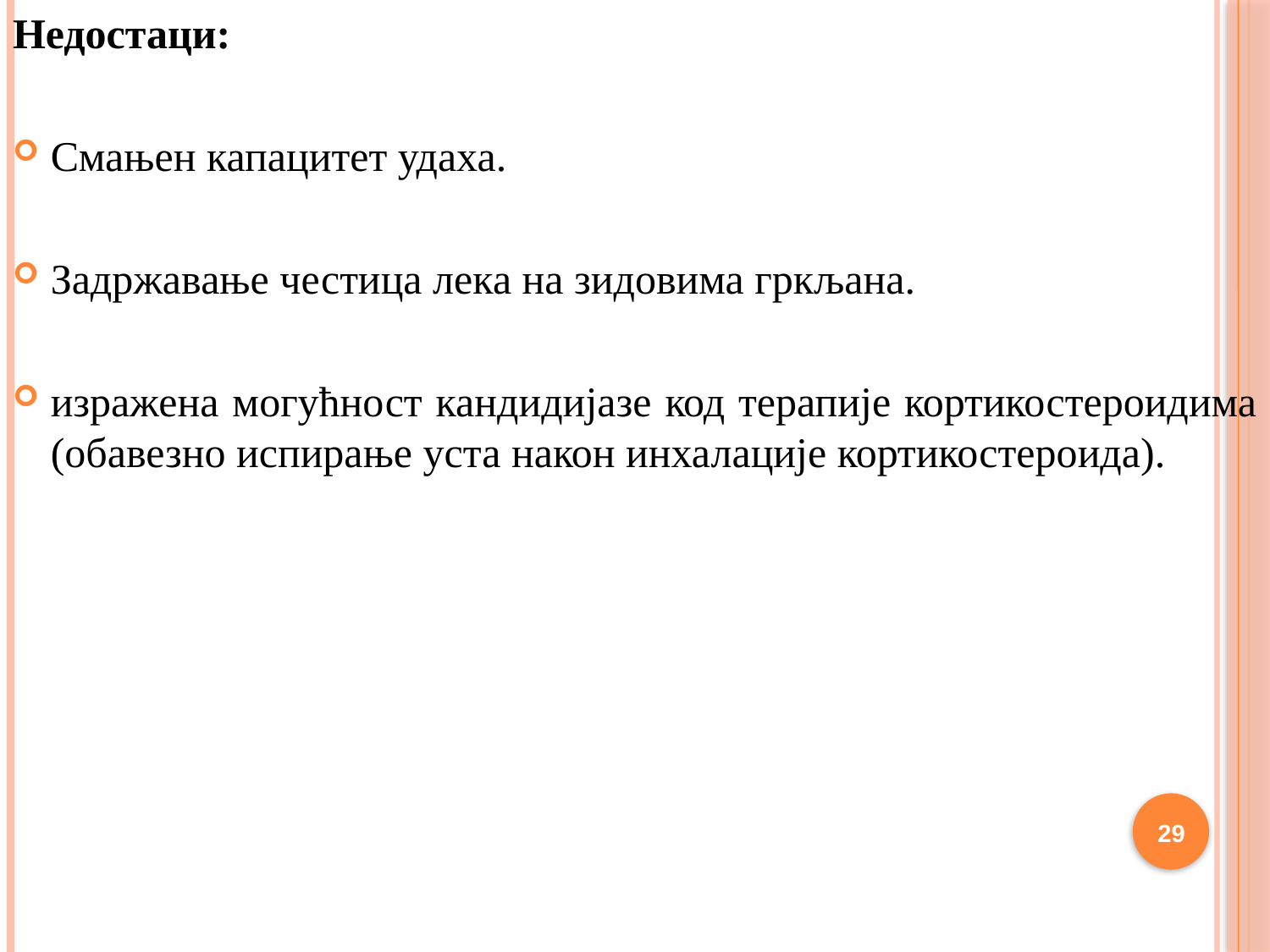

Недостаци:

Смањен капацитет удаха.

Задржавање честица лека на зидовима гркљана.

изражена могућност кандидијазе код терапије кортикостероидима (обавезно испирање уста након инхалације кортикостероида).

29